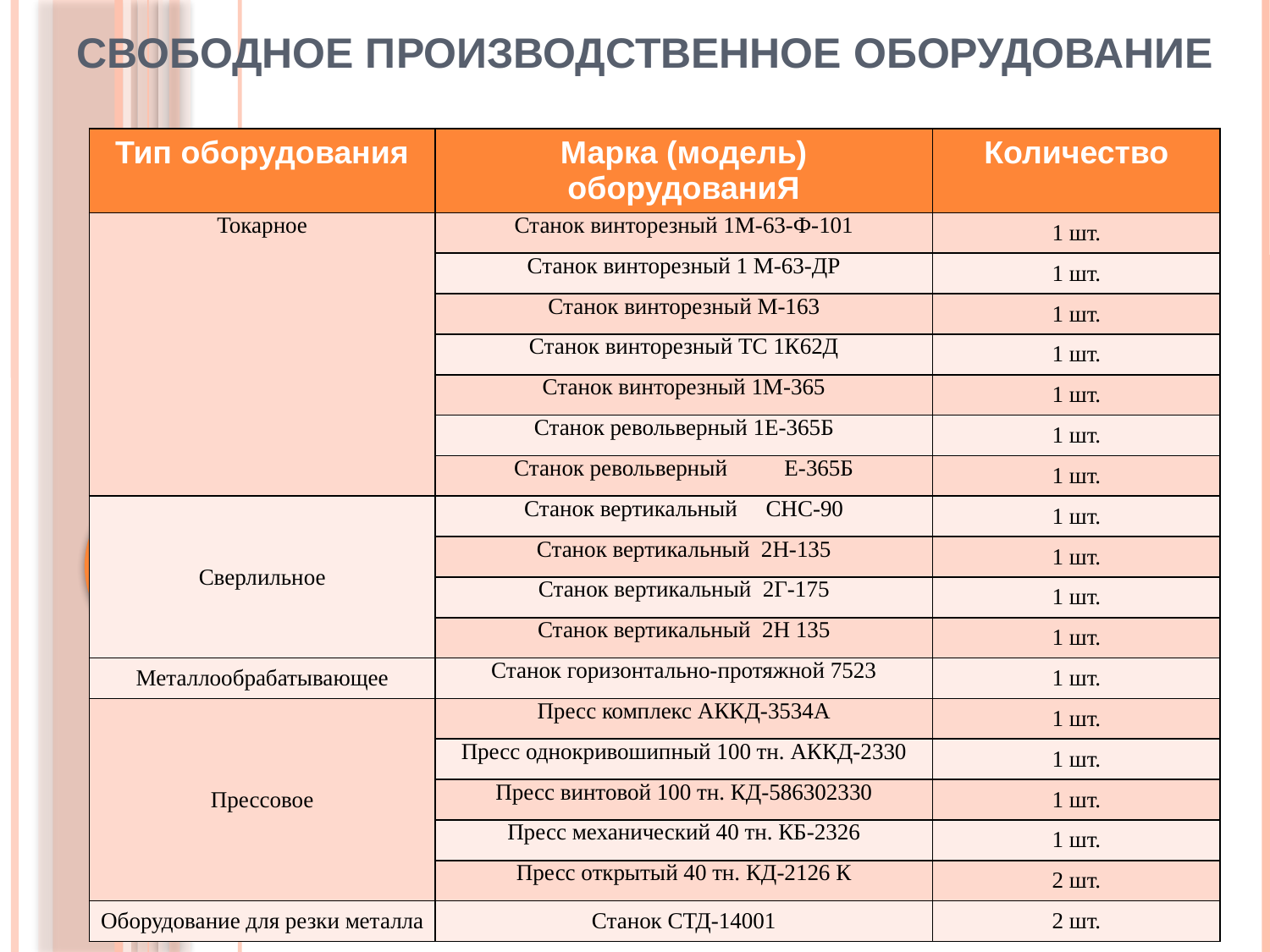

# свободное производственное оборудование фку ик-4
| Тип оборудования | Марка (модель) оборудованиЯ | Количество |
| --- | --- | --- |
| Токарное | Станок винторезный 1М-63-Ф-101 | 1 шт. |
|  | Станок винторезный 1 М-63-ДР | 1 шт. |
|  | Станок винторезный М-163 | 1 шт. |
|  | Станок винторезный ТС 1К62Д | 1 шт. |
|  | Станок винторезный 1М-365 | 1 шт. |
|  | Станок револьверный 1Е-365Б | 1 шт. |
|  | Станок револьверный Е-365Б | 1 шт. |
| Сверлильное | Станок вертикальный СНС-90 | 1 шт. |
|  | Станок вертикальный 2Н-135 | 1 шт. |
|  | Станок вертикальный 2Г-175 | 1 шт. |
|  | Станок вертикальный 2Н 135 | 1 шт. |
| Металлообрабатывающее | Станок горизонтально-протяжной 7523 | 1 шт. |
| Прессовое | Пресс комплекс АККД-3534А | 1 шт. |
|  | Пресс однокривошипный 100 тн. АККД-2330 | 1 шт. |
|  | Пресс винтовой 100 тн. КД-586302330 | 1 шт. |
|  | Пресс механический 40 тн. КБ-2326 | 1 шт. |
|  | Пресс открытый 40 тн. КД-2126 К | 2 шт. |
| Оборудование для резки металла | Станок СТД-14001 | 2 шт. |